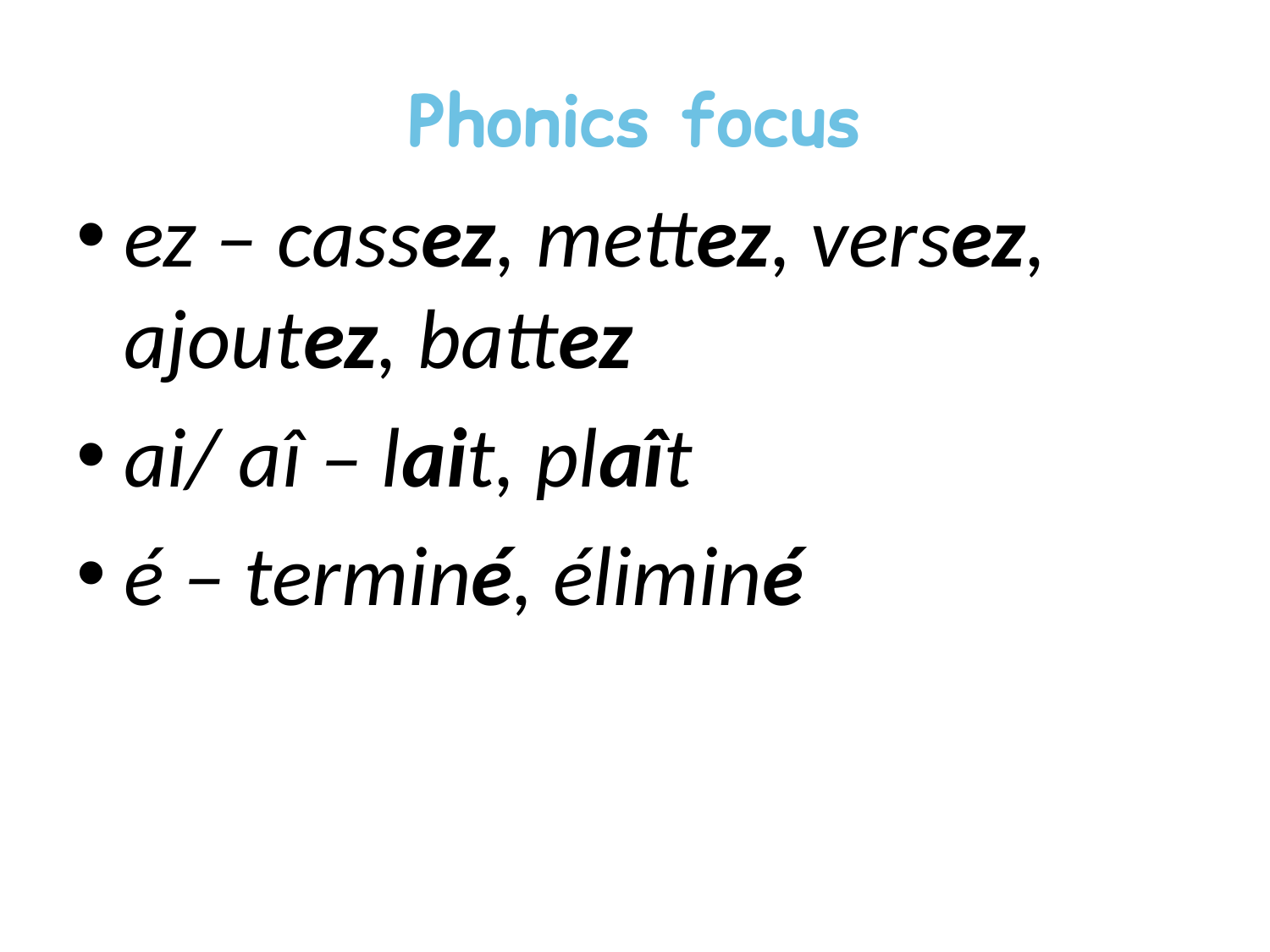

# Phonics focus
ez – cassez, mettez, versez, ajoutez, battez
ai/ aî – lait, plaît
é – terminé, éliminé